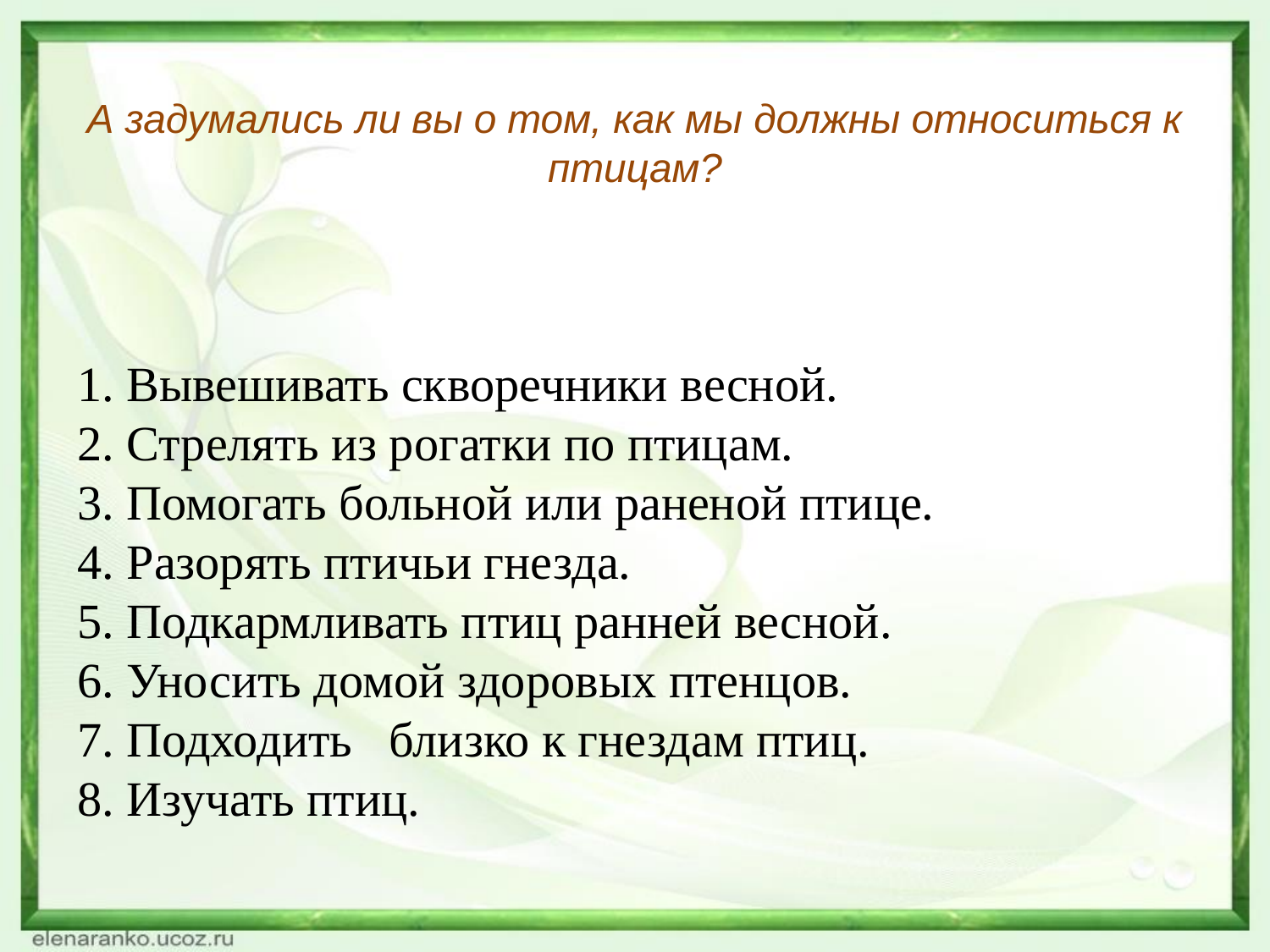

# А задумались ли вы о том, как мы должны относиться к птицам?

1. Вывешивать скворечники весной.
2. Стрелять из рогатки по птицам.
3. Помогать больной или раненой птице.
4. Разорять птичьи гнезда.
5. Подкармливать птиц ранней весной.
6. Уносить домой здоровых птенцов.
7. Подходить   близко к гнездам птиц.
8. Изучать птиц.